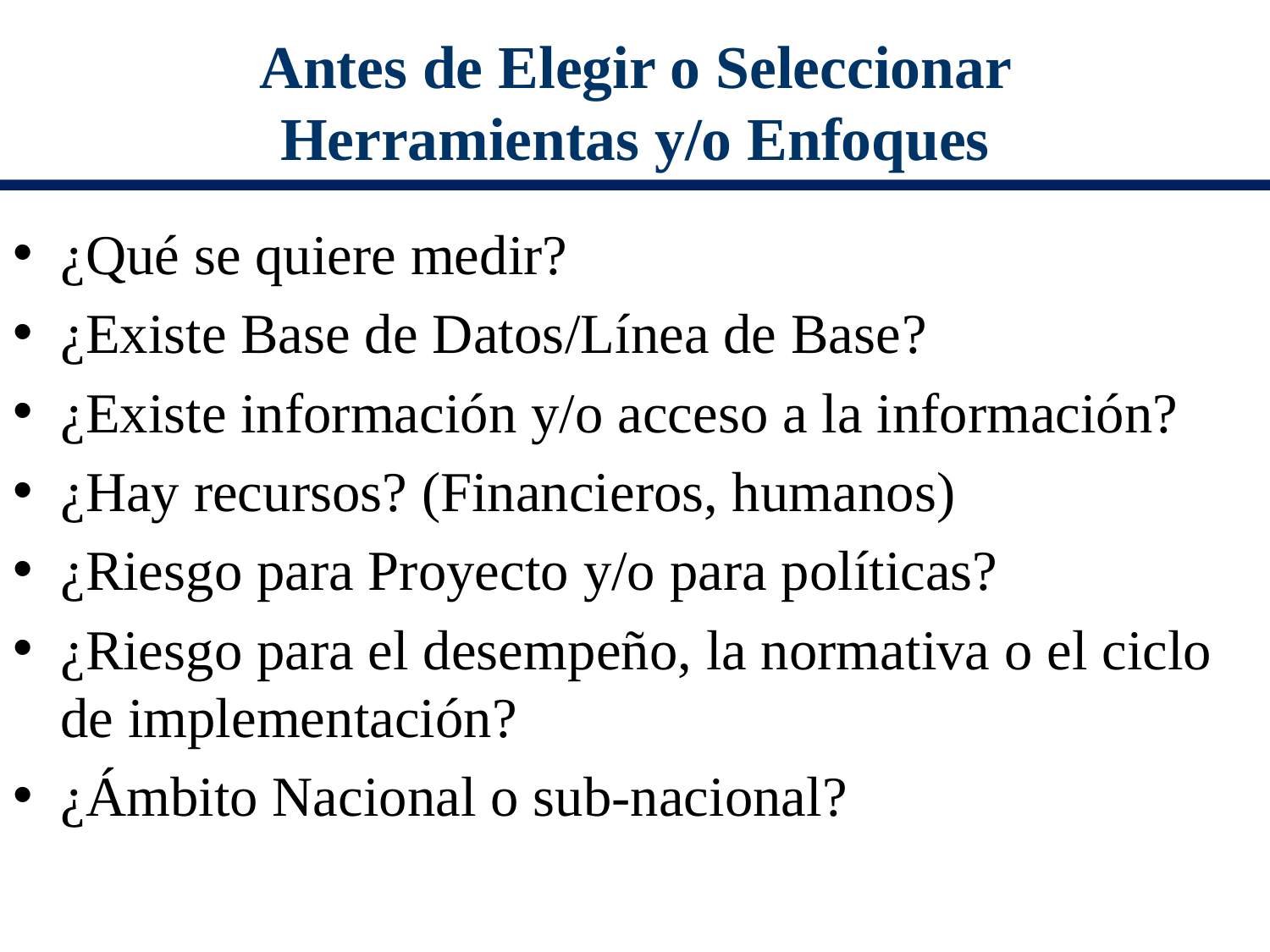

# Antes de Elegir o Seleccionar Herramientas y/o Enfoques

¿Qué se quiere medir?
¿Existe Base de Datos/Línea de Base?
¿Existe información y/o acceso a la información?
¿Hay recursos? (Financieros, humanos)
¿Riesgo para Proyecto y/o para políticas?
¿Riesgo para el desempeño, la normativa o el ciclo de implementación?
¿Ámbito Nacional o sub-nacional?